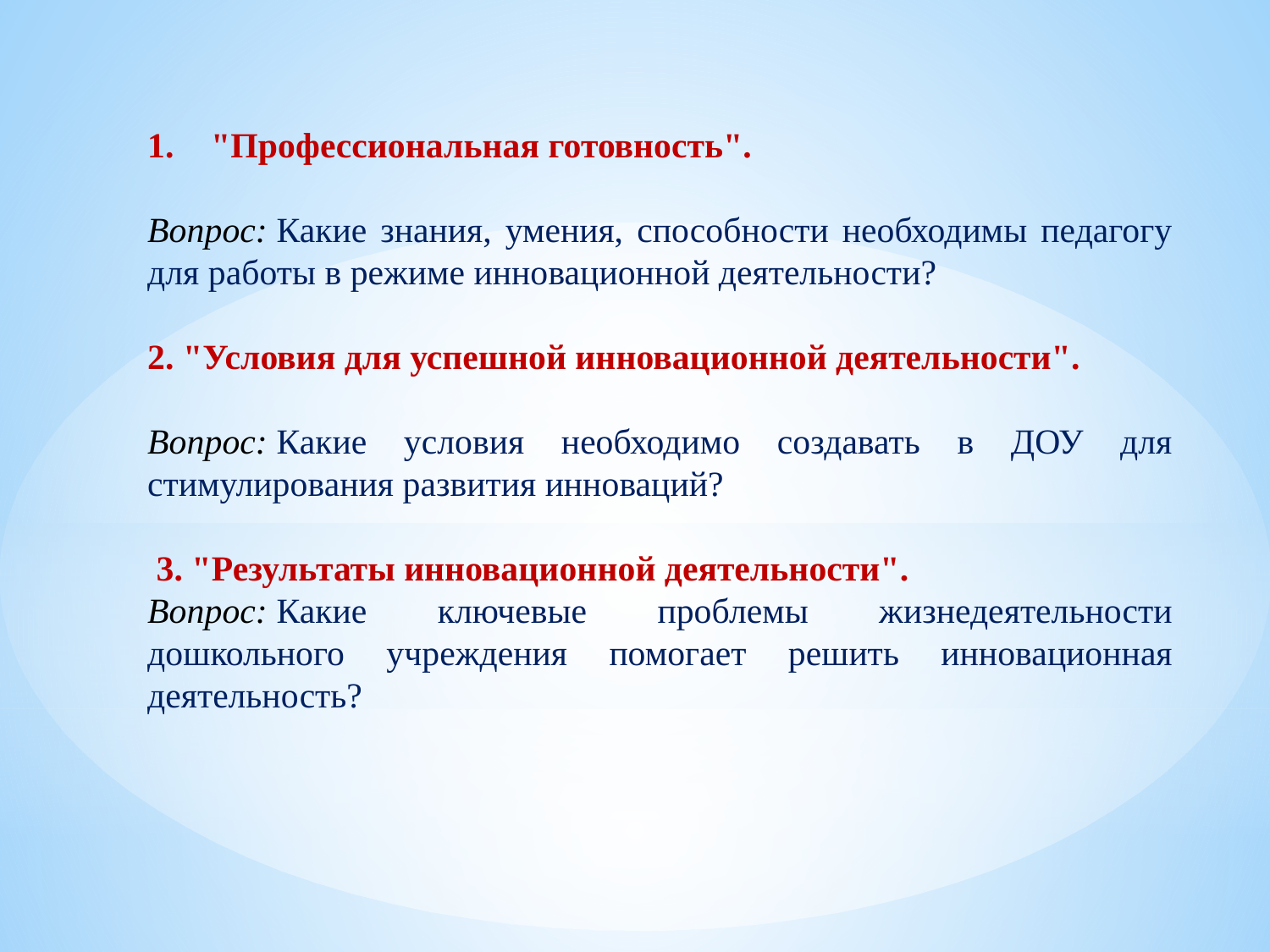

"Профессиональная готовность".

Вопрос: Какие знания, умения, способности необходимы педагогу для работы в режиме инновационной деятельности?

2. "Условия для успешной инновационной деятельности".

Вопрос: Какие условия необходимо создавать в ДОУ для стимулирования развития инноваций?

 3. "Результаты инновационной деятельности".
Вопрос: Какие ключевые проблемы жизнедеятельности дошкольного учреждения помогает решить инновационная деятельность?